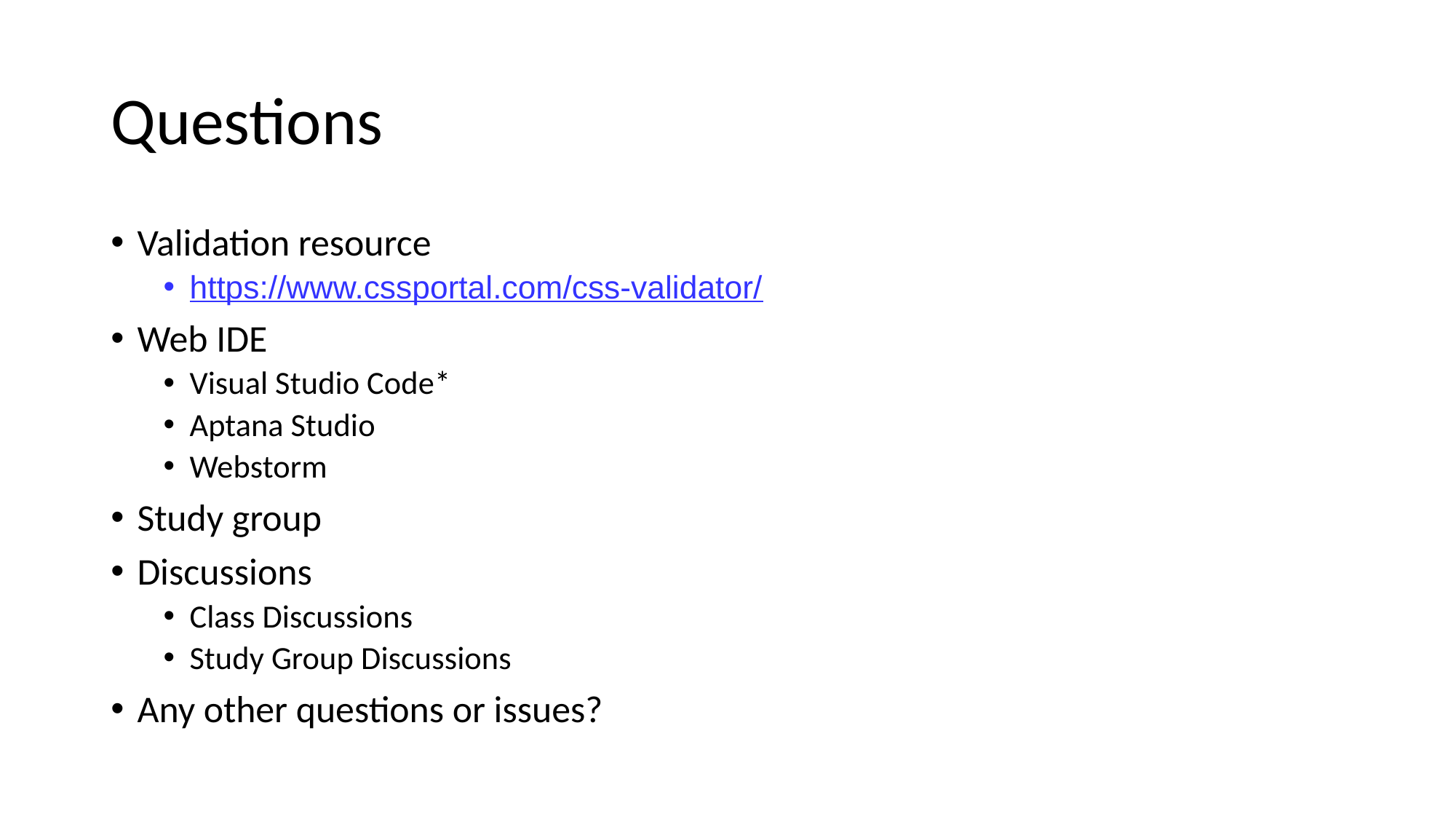

# Questions
Validation resource
https://www.cssportal.com/css-validator/
Web IDE
Visual Studio Code*
Aptana Studio
Webstorm
Study group
Discussions
Class Discussions
Study Group Discussions
Any other questions or issues?